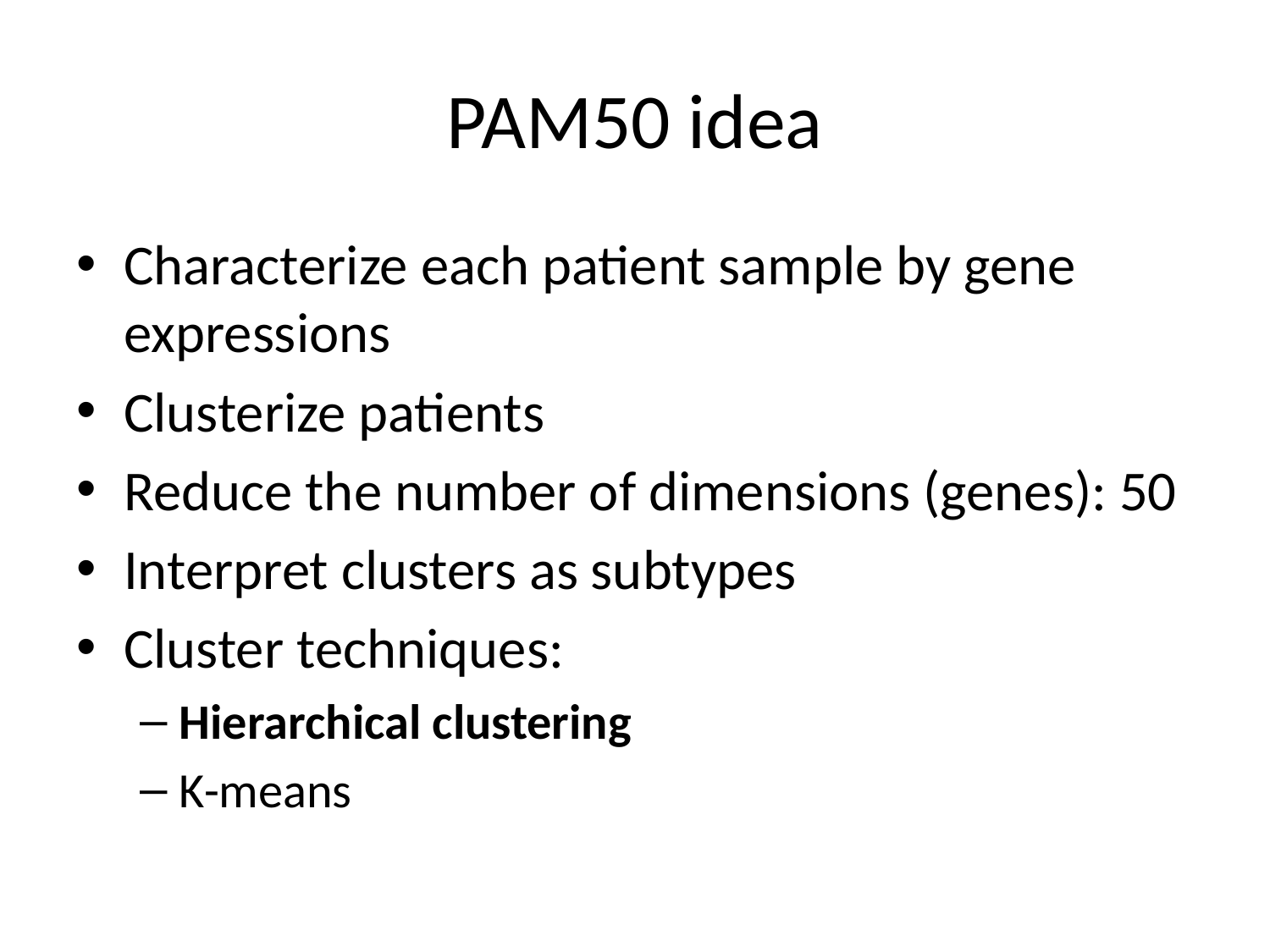

# PAM50 idea
Characterize each patient sample by gene expressions
Clusterize patients
Reduce the number of dimensions (genes): 50
Interpret clusters as subtypes
Cluster techniques:
Hierarchical clustering
K-means